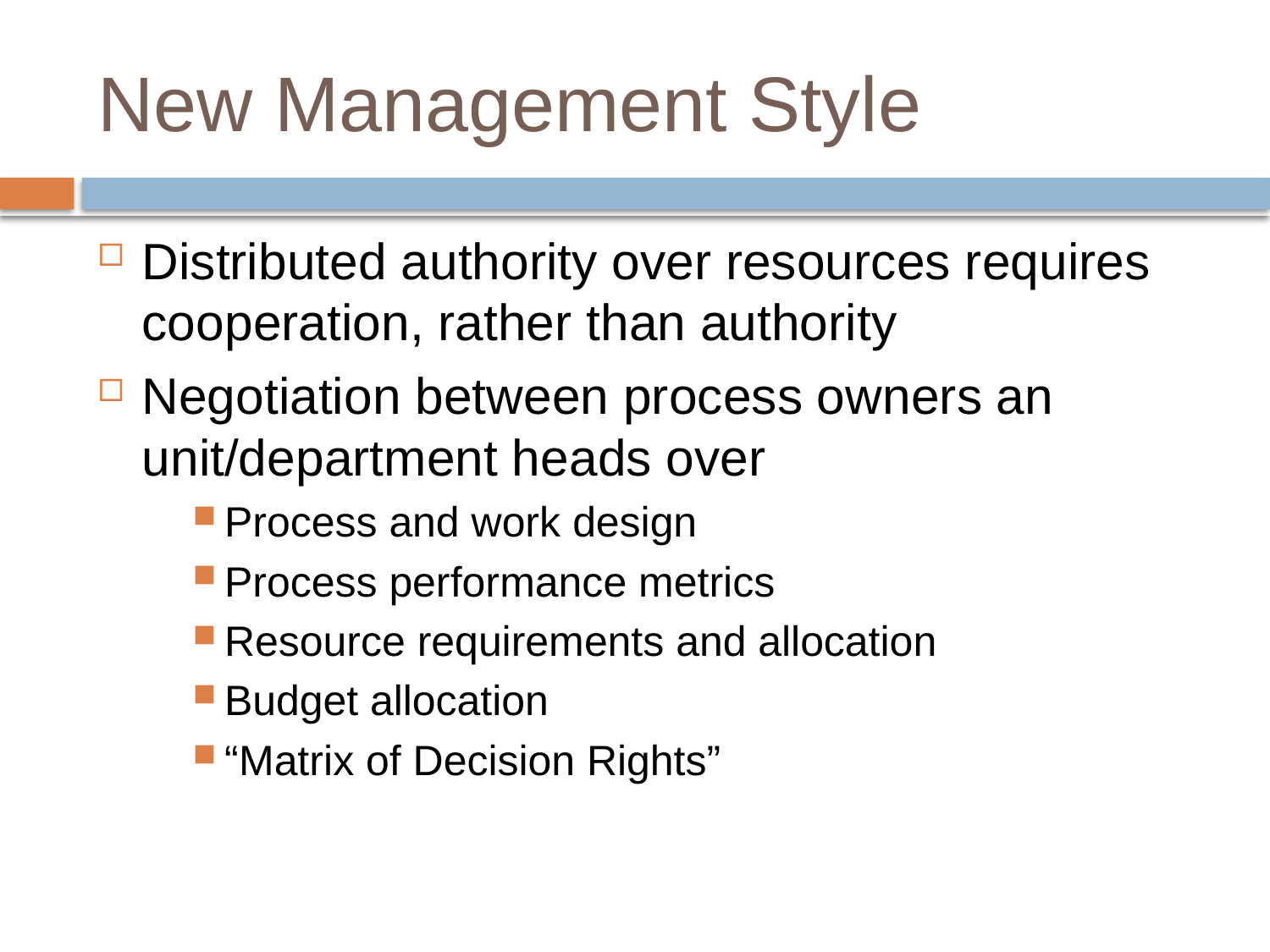

# New Management Style
Distributed authority over resources requires cooperation, rather than authority
Negotiation between process owners an unit/department heads over
Process and work design
Process performance metrics
Resource requirements and allocation
Budget allocation
“Matrix of Decision Rights”